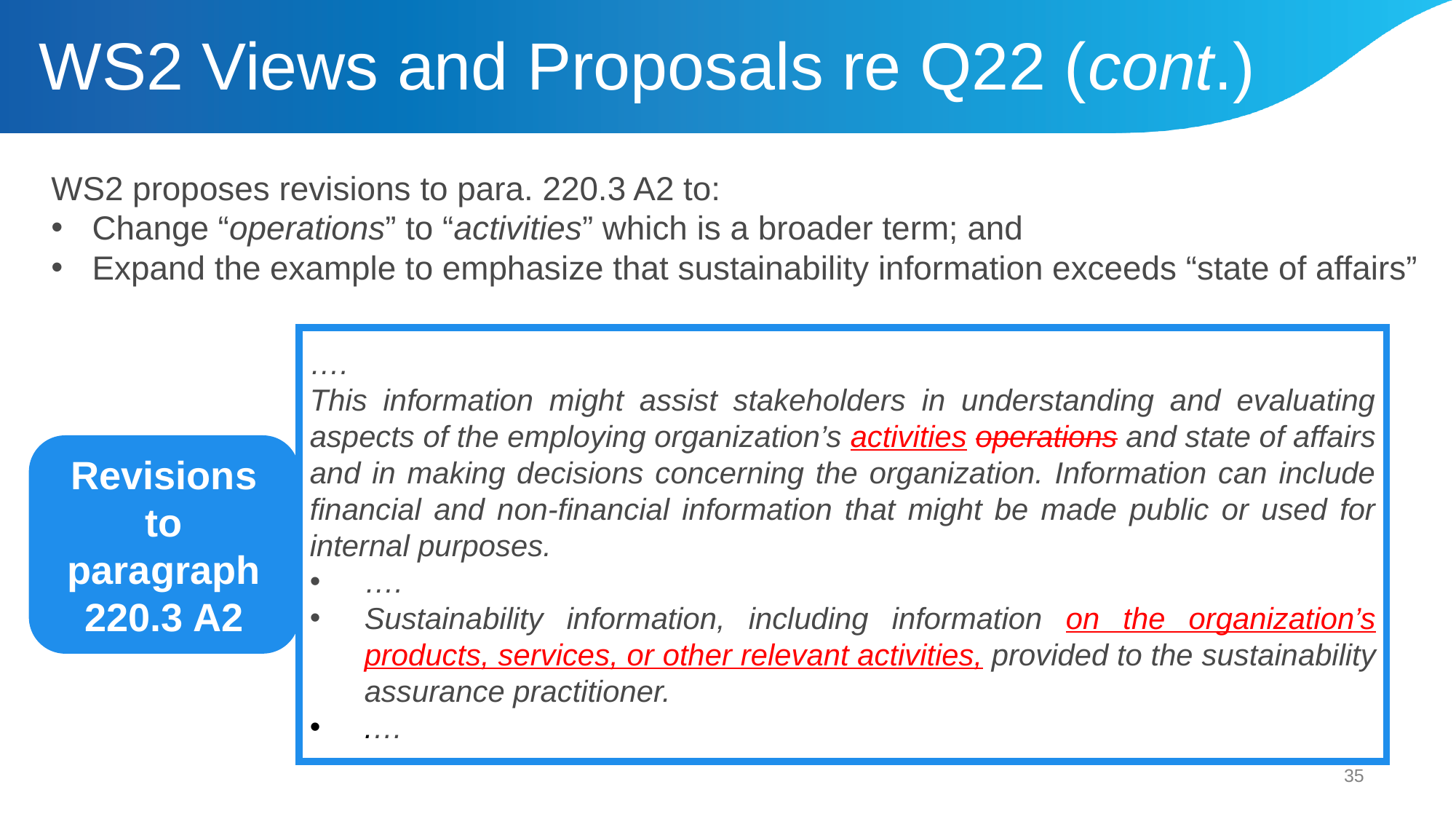

WS2 Views and Proposals re Q22 (cont.)
WS2 proposes revisions to para. 220.3 A2 to:
Change “operations” to “activities” which is a broader term; and
Expand the example to emphasize that sustainability information exceeds “state of affairs”
….
This information might assist stakeholders in understanding and evaluating aspects of the employing organization’s activities operations and state of affairs and in making decisions concerning the organization. Information can include financial and non-financial information that might be made public or used for internal purposes.
….
Sustainability information, including information on the organization’s products, services, or other relevant activities, provided to the sustainability assurance practitioner.
.…
Revisions to paragraph 220.3 A2
35